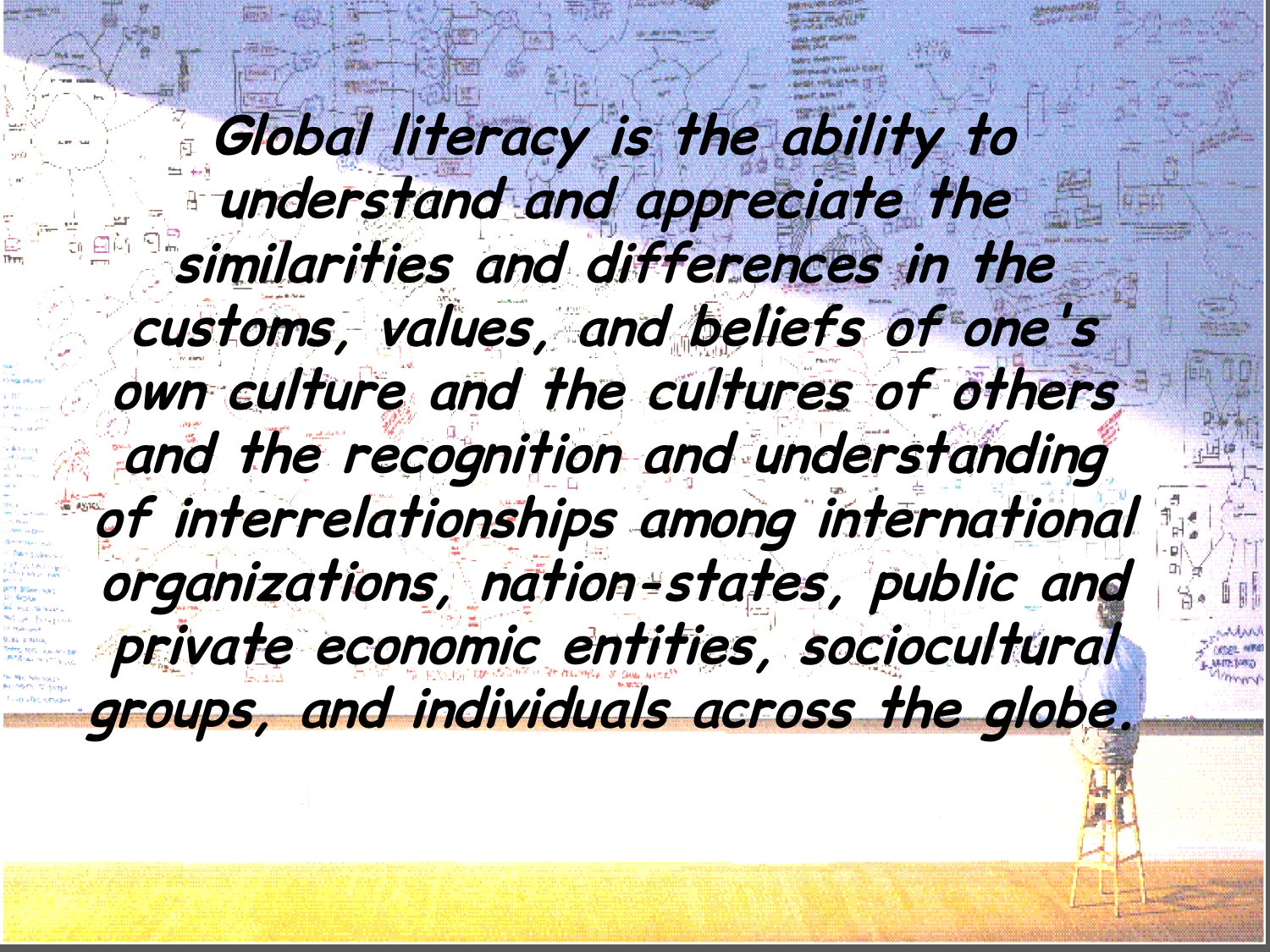

Global literacy is the ability to understand and appreciate the similarities and differences in the customs, values, and beliefs of one's own culture and the cultures of others and the recognition and understanding of interrelationships among international organizations, nation-states, public and private economic entities, sociocultural groups, and individuals across the globe.